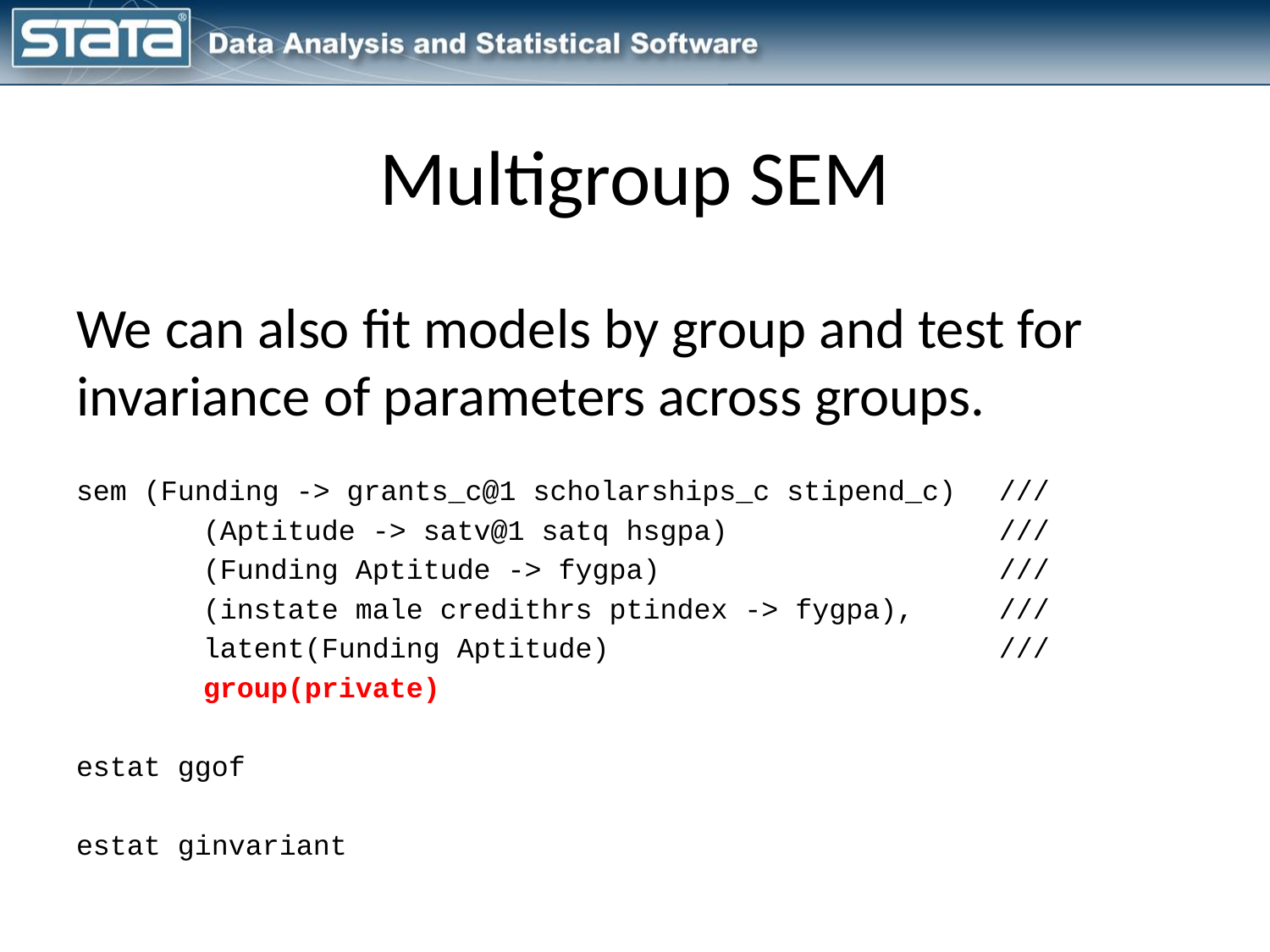

# Multigroup SEM
We can also fit models by group and test for invariance of parameters across groups.

sem (Funding -> grants_c@1 scholarships_c stipend_c)	  ///
	(Aptitude -> satv@1 satq hsgpa)		  ///
	(Funding Aptitude -> fygpa)			  ///
	(instate male credithrs ptindex -> fygpa), 	  ///
	latent(Funding Aptitude)			  ///
	group(private)

estat ggof

estat ginvariant